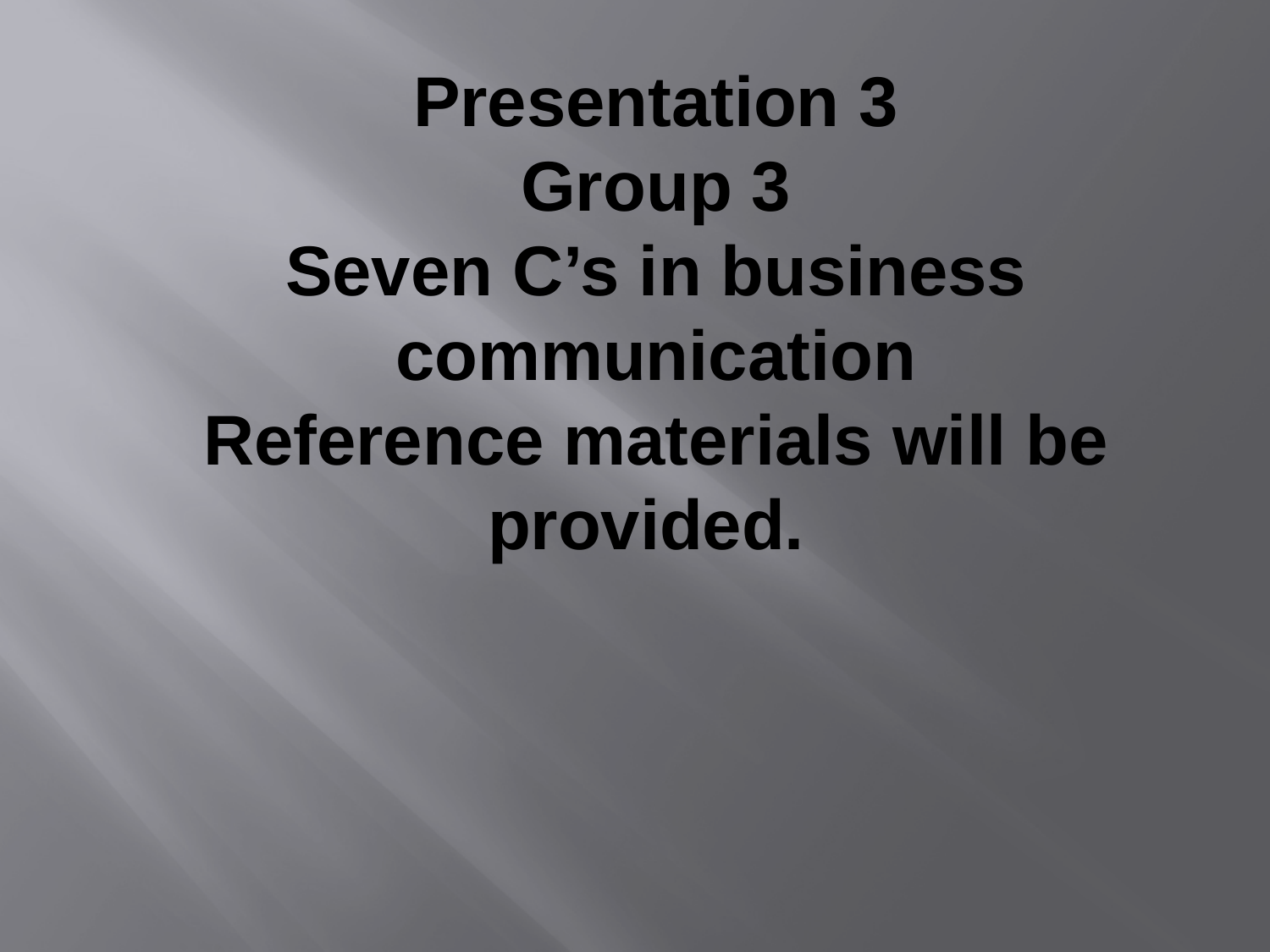

# Presentation 3 Group 3 Seven C’s in business communication Reference materials will be provided.